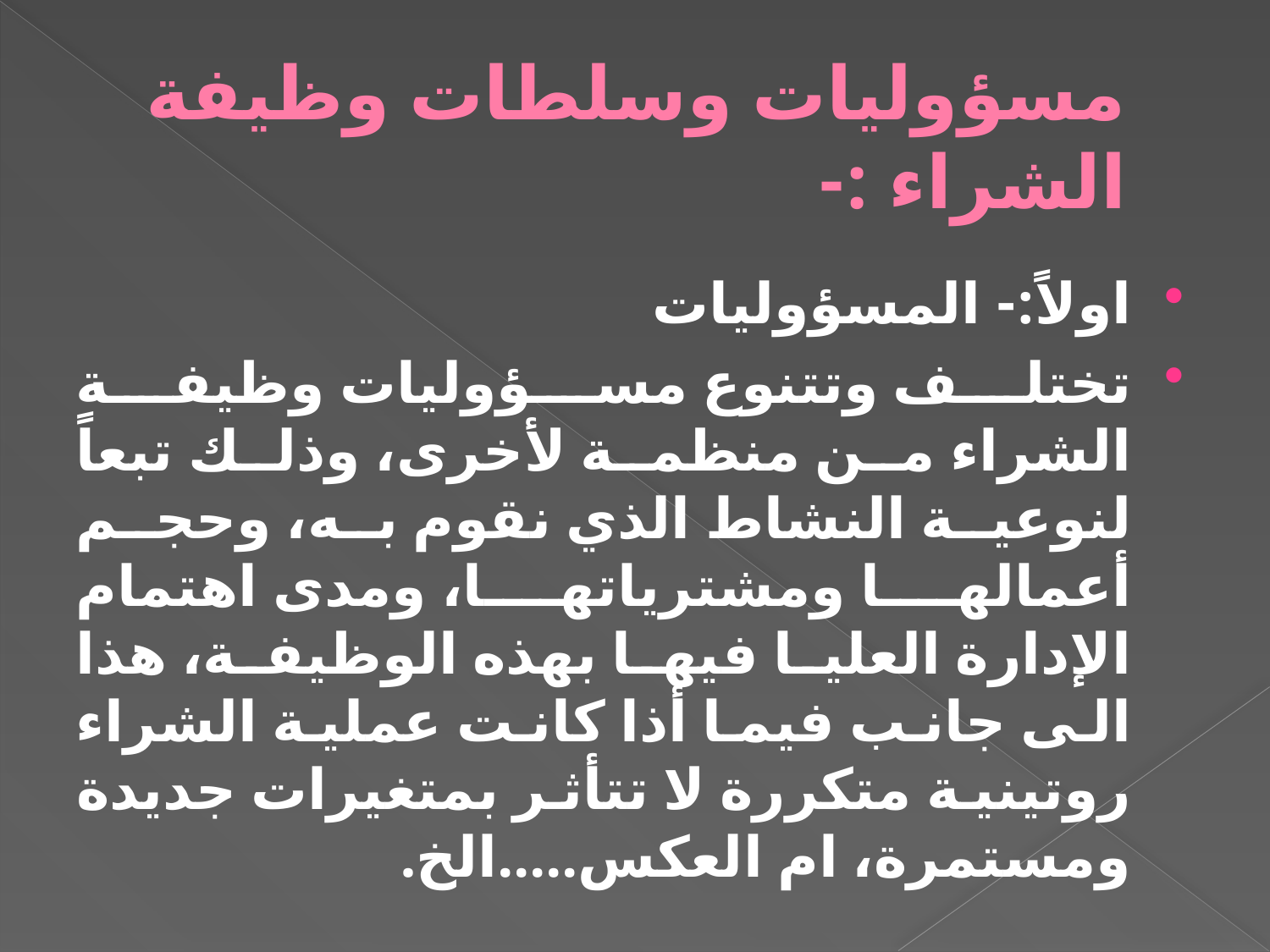

# مسؤوليات وسلطات وظيفة الشراء :-
اولاً:- المسؤوليات
تختلف وتتنوع مسؤوليات وظيفة الشراء من منظمة لأخرى، وذلك تبعاً لنوعية النشاط الذي نقوم به، وحجم أعمالها ومشترياتها، ومدى اهتمام الإدارة العليا فيها بهذه الوظيفة، هذا الى جانب فيما أذا كانت عملية الشراء روتينية متكررة لا تتأثر بمتغيرات جديدة ومستمرة، ام العكس.....الخ.